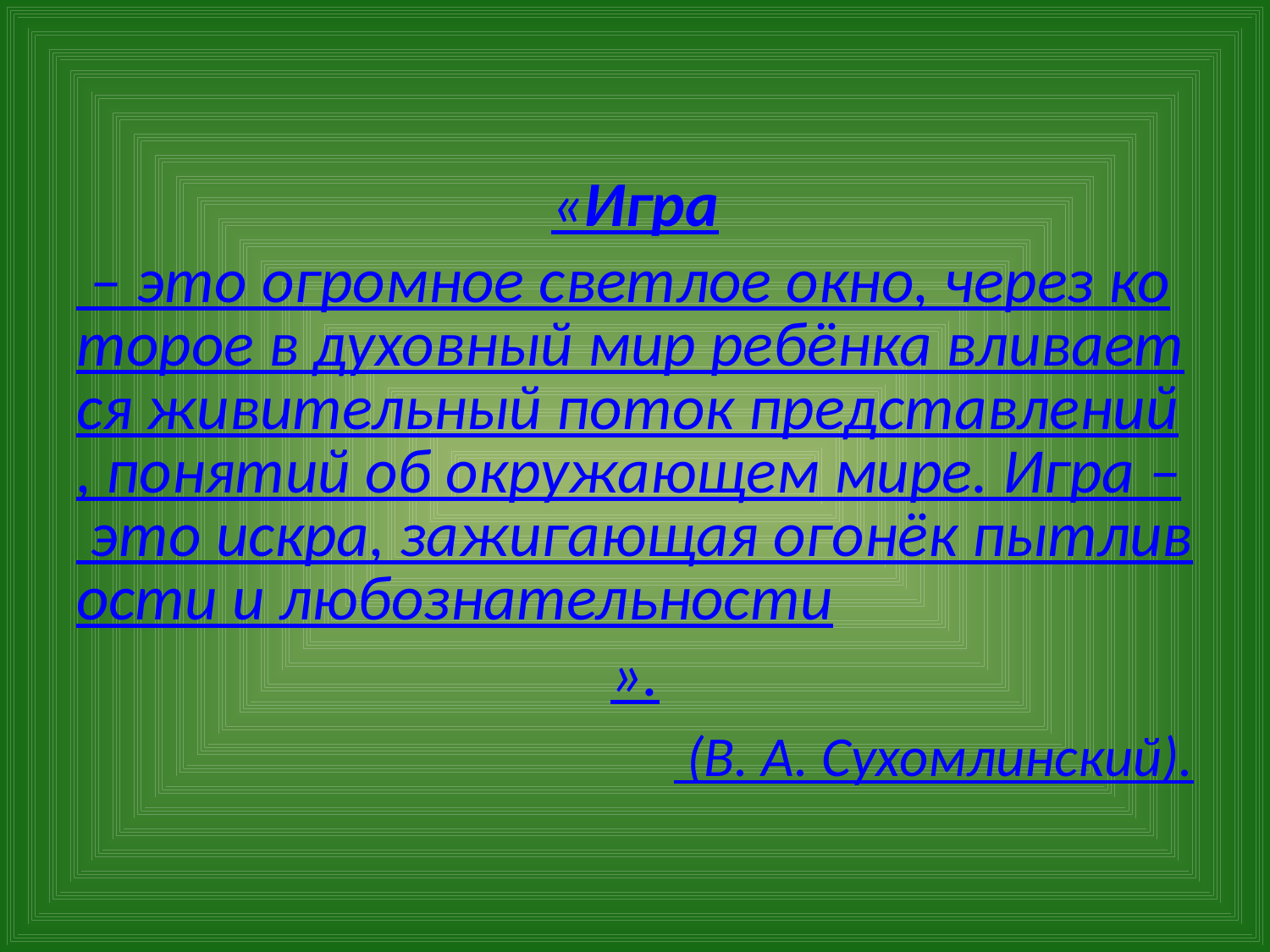

«Игра – это огромное светлое окно, через которое в духовный мир ребёнка вливается живительный поток представлений, понятий об окружающем мире. Игра – это искра, зажигающая огонёк пытливости и любознательности».
 (В. А. Сухомлинский).